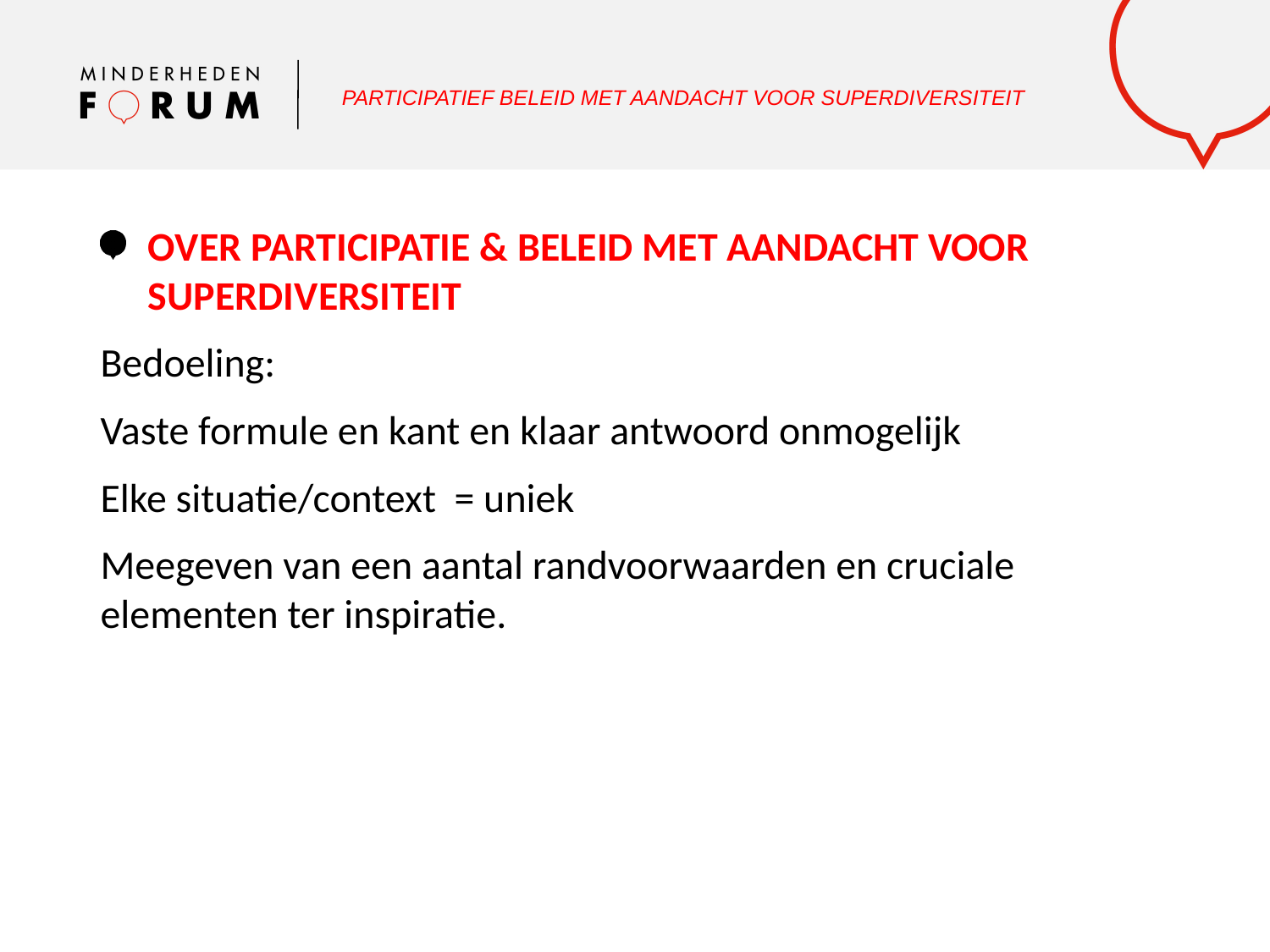

PARTICIPATIEF BELEID MET AANDACHT VOOR SUPERDIVERSITEIT
OVER PARTICIPATIE & BELEID MET AANDACHT VOOR SUPERDIVERSITEIT
Bedoeling:
Vaste formule en kant en klaar antwoord onmogelijk
Elke situatie/context  = uniek
Meegeven van een aantal randvoorwaarden en cruciale elementen ter inspiratie.